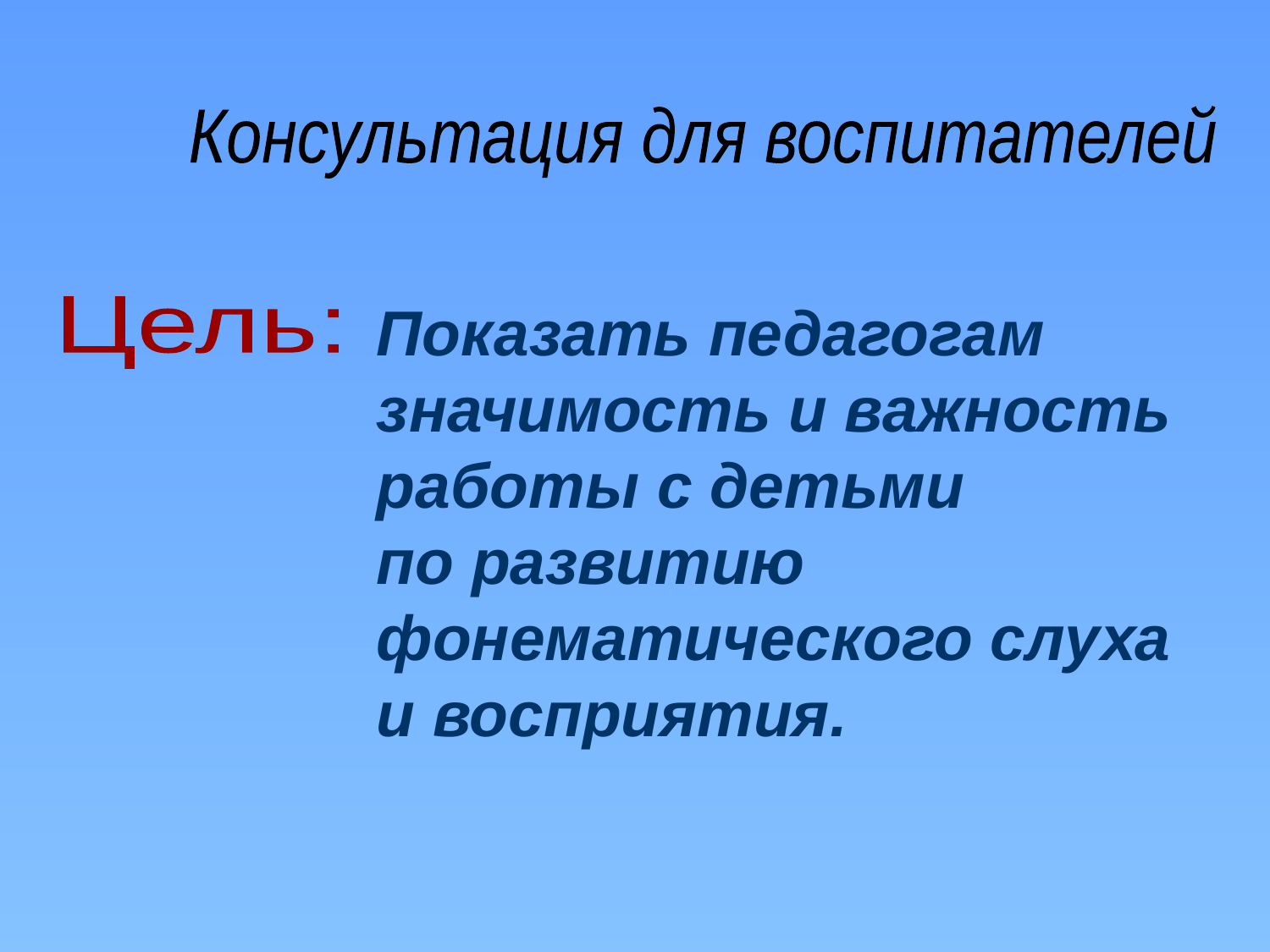

Консультация для воспитателей
Показать педагогам
значимость и важность
работы с детьми
по развитию
фонематического слуха
и восприятия.
Цель: